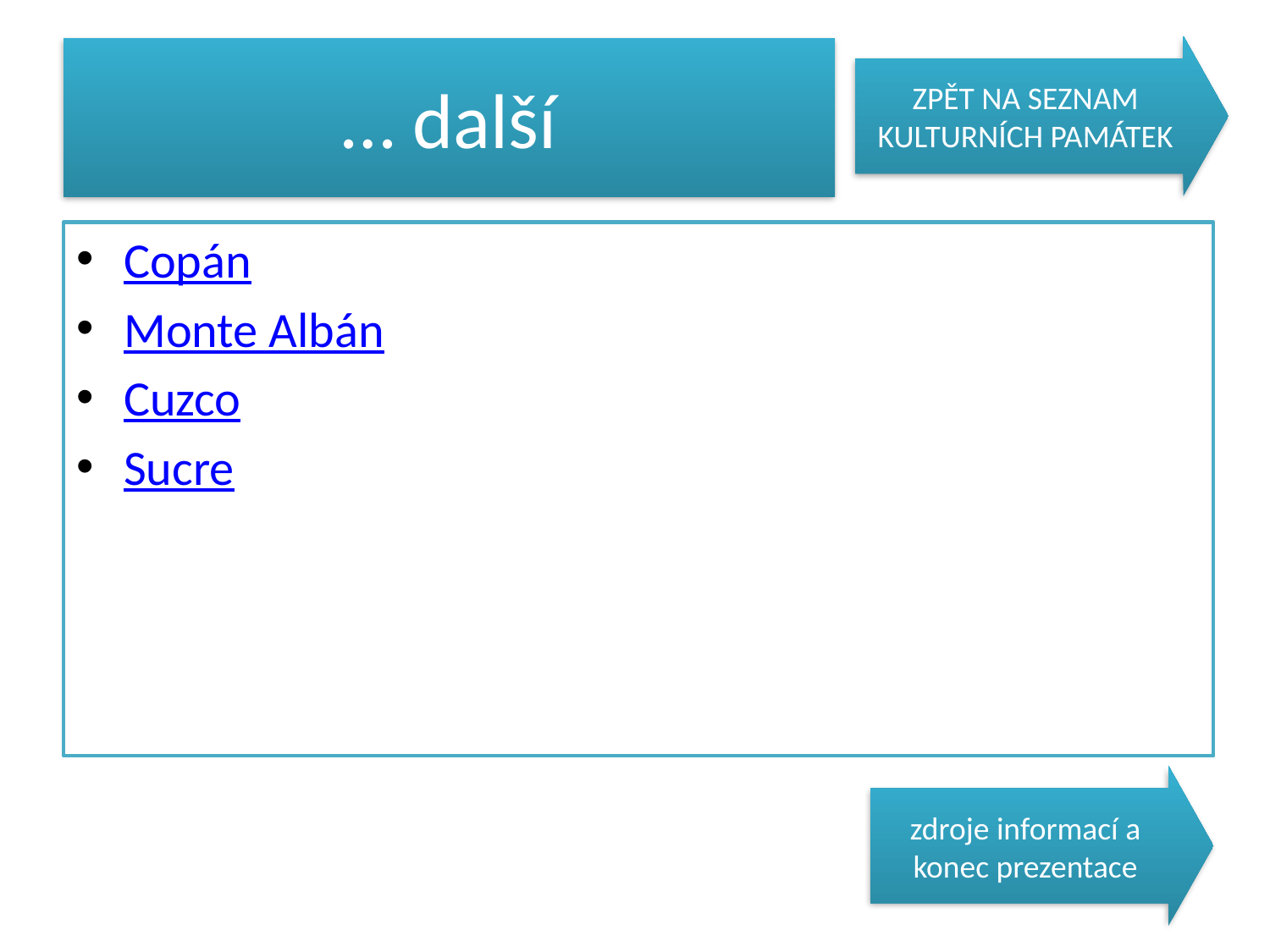

ZPĚT NA SEZNAM KULTURNÍCH PAMÁTEK
# … další
Copán
Monte Albán
Cuzco
Sucre
zdroje informací a konec prezentace